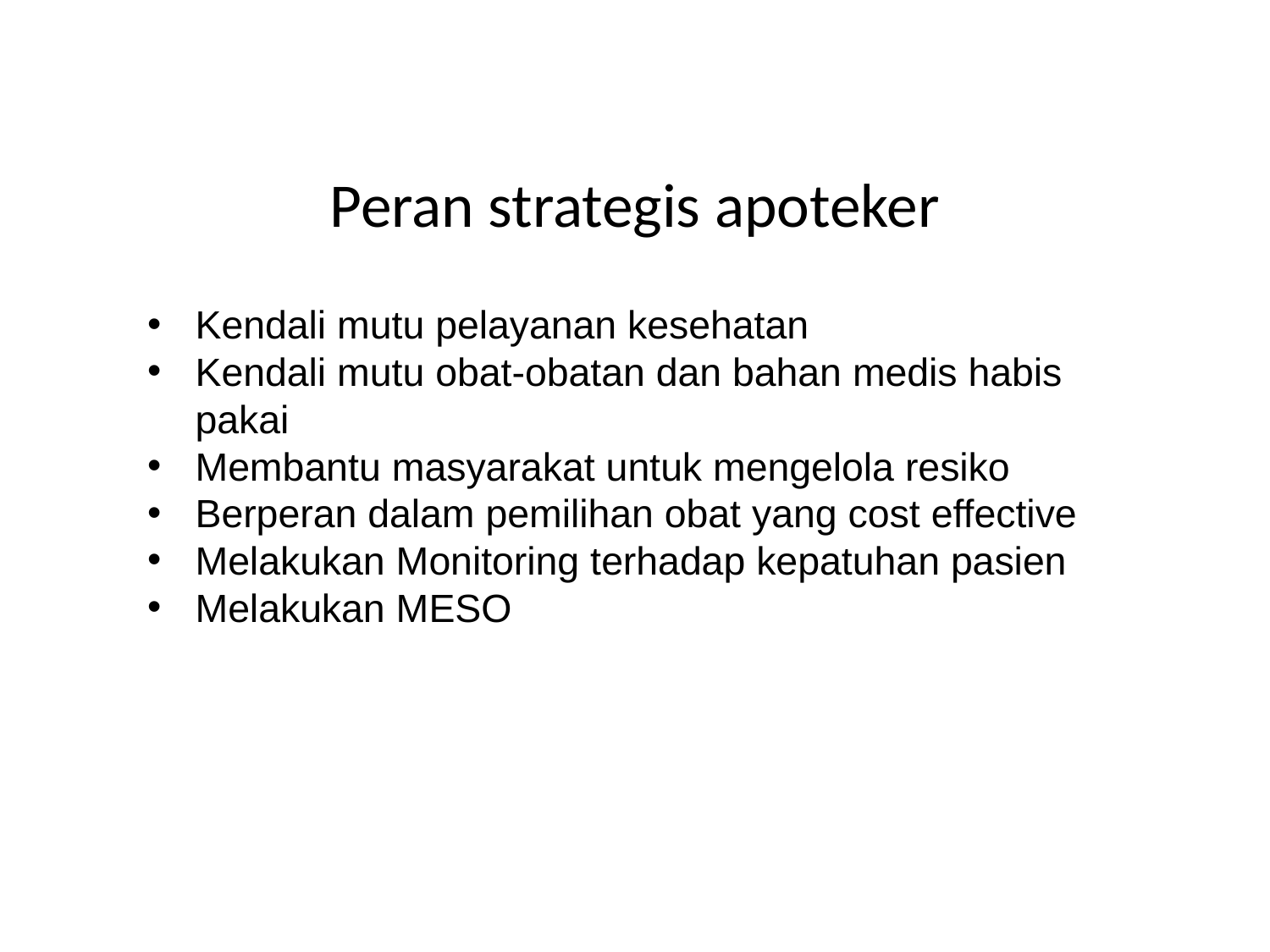

# Peran strategis apoteker
Kendali mutu pelayanan kesehatan
Kendali mutu obat-obatan dan bahan medis habis pakai
Membantu masyarakat untuk mengelola resiko
Berperan dalam pemilihan obat yang cost effective
Melakukan Monitoring terhadap kepatuhan pasien
Melakukan MESO